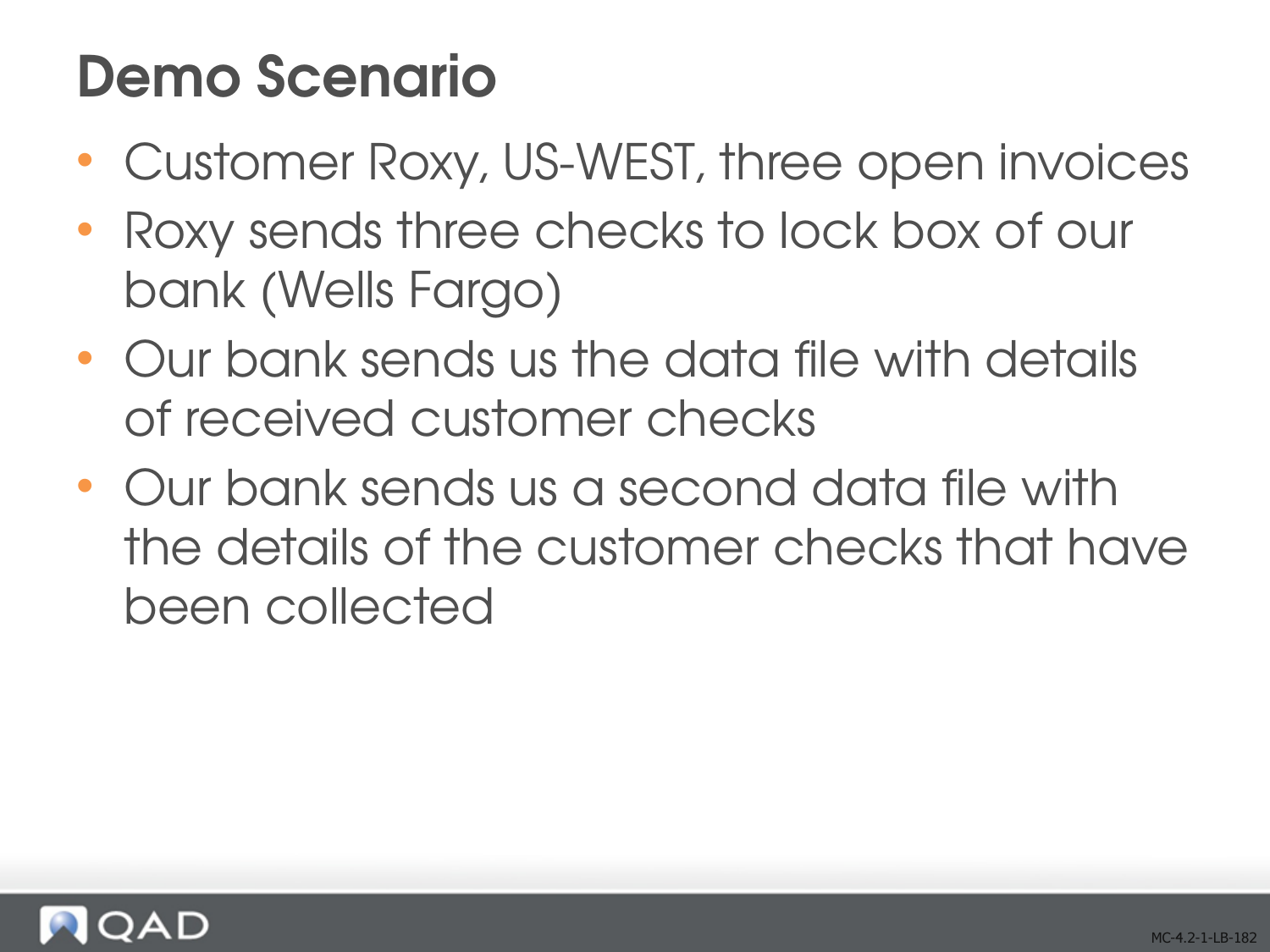

# Demo Scenario
Customer Roxy, US-WEST, three open invoices
Roxy sends three checks to lock box of our bank (Wells Fargo)
Our bank sends us the data file with details of received customer checks
Our bank sends us a second data file with the details of the customer checks that have been collected
MC-4.2-1-LB-182